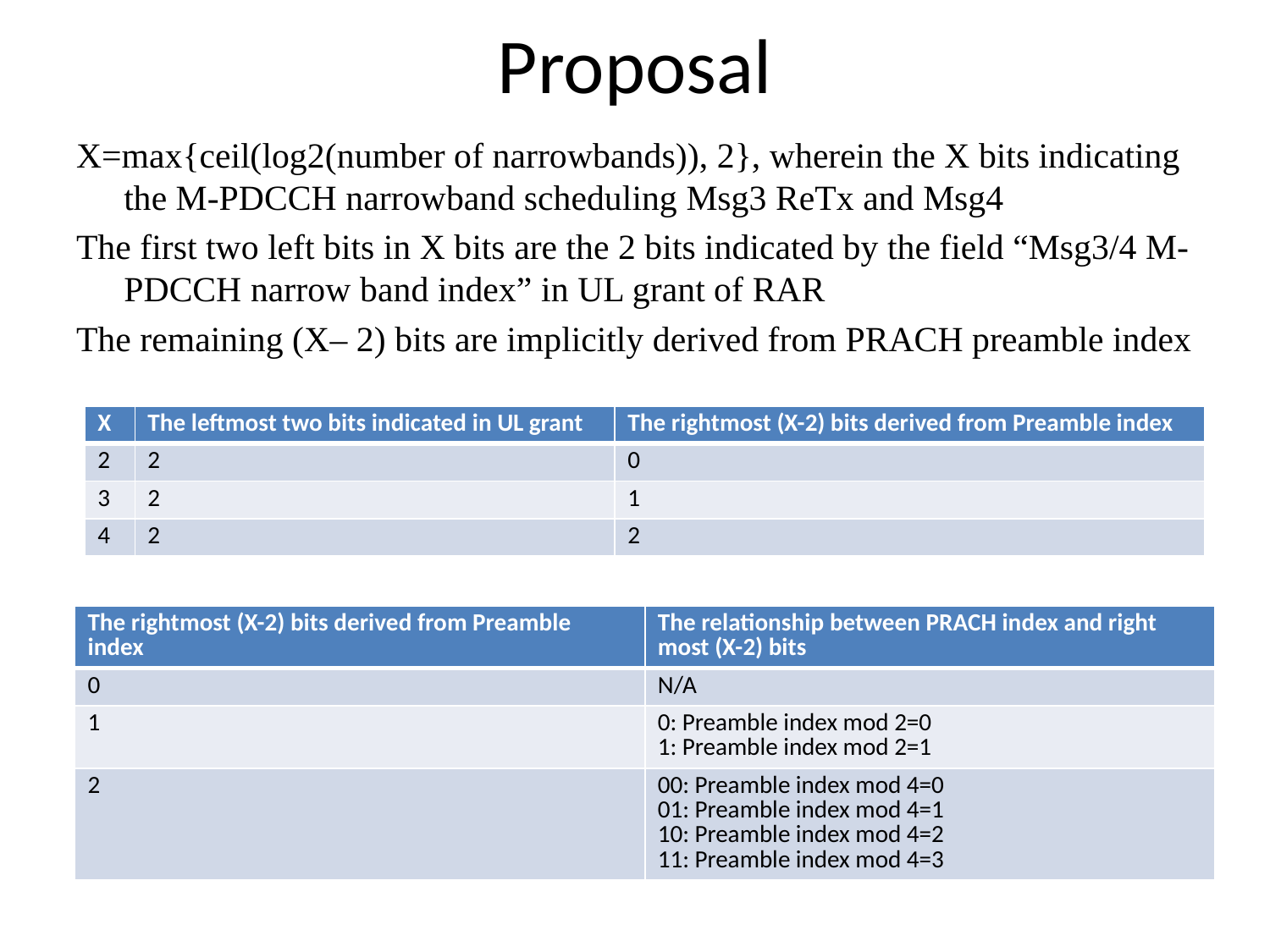

# Proposal
X=max{ceil(log2(number of narrowbands)), 2}, wherein the X bits indicating the M-PDCCH narrowband scheduling Msg3 ReTx and Msg4
The first two left bits in X bits are the 2 bits indicated by the field “Msg3/4 M-PDCCH narrow band index” in UL grant of RAR
The remaining (X– 2) bits are implicitly derived from PRACH preamble index

| X | The leftmost two bits indicated in UL grant | The rightmost (X-2) bits derived from Preamble index |
| --- | --- | --- |
| 2 | 2 | 0 |
| 3 | 2 | 1 |
| 4 | 2 | 2 |
| The rightmost (X-2) bits derived from Preamble index | The relationship between PRACH index and right most (X-2) bits |
| --- | --- |
| 0 | N/A |
| 1 | 0: Preamble index mod 2=0 1: Preamble index mod 2=1 |
| 2 | 00: Preamble index mod 4=0 01: Preamble index mod 4=1 10: Preamble index mod 4=2 11: Preamble index mod 4=3 |